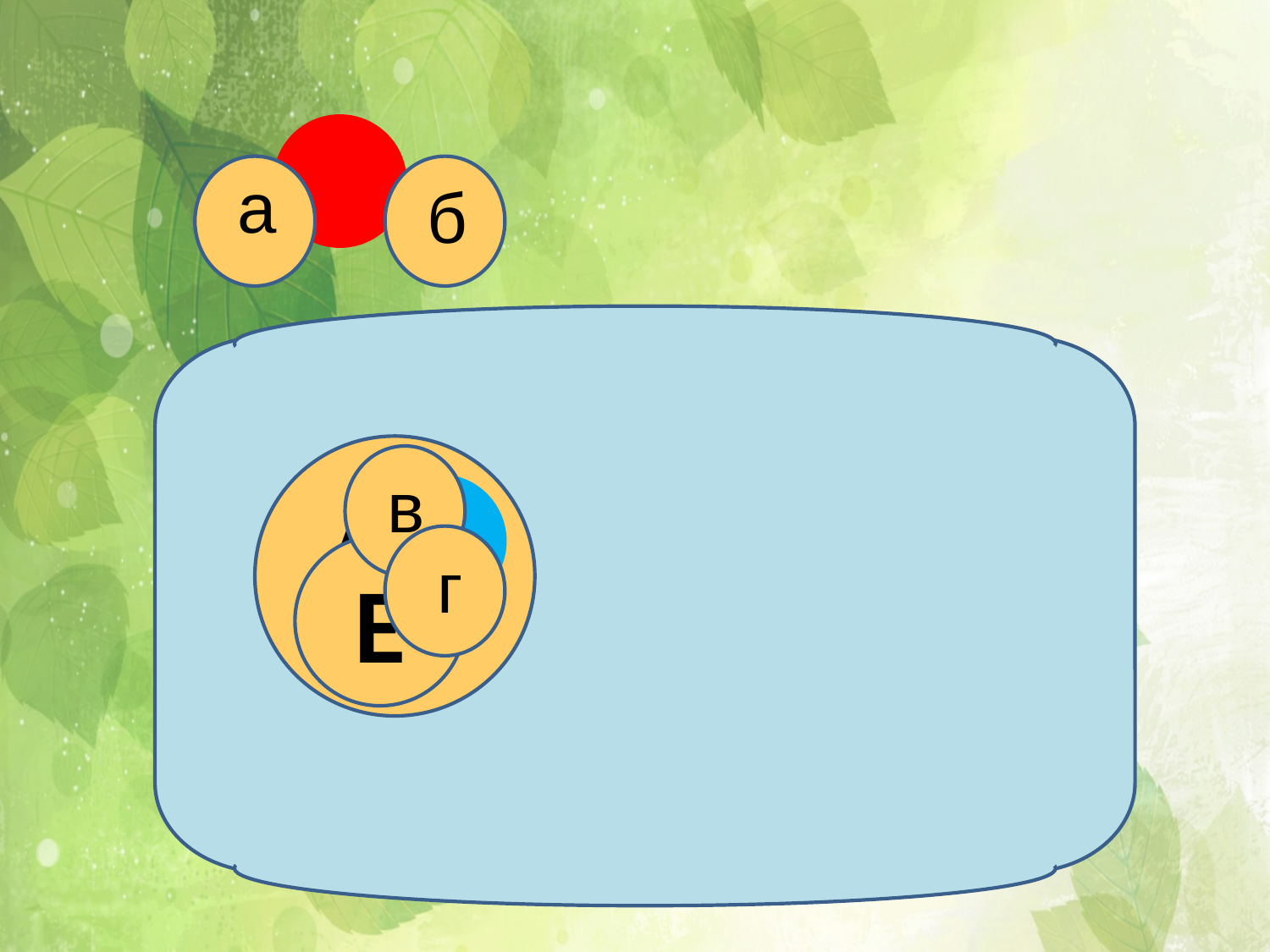

#

а

б

АБ

в

г
Е